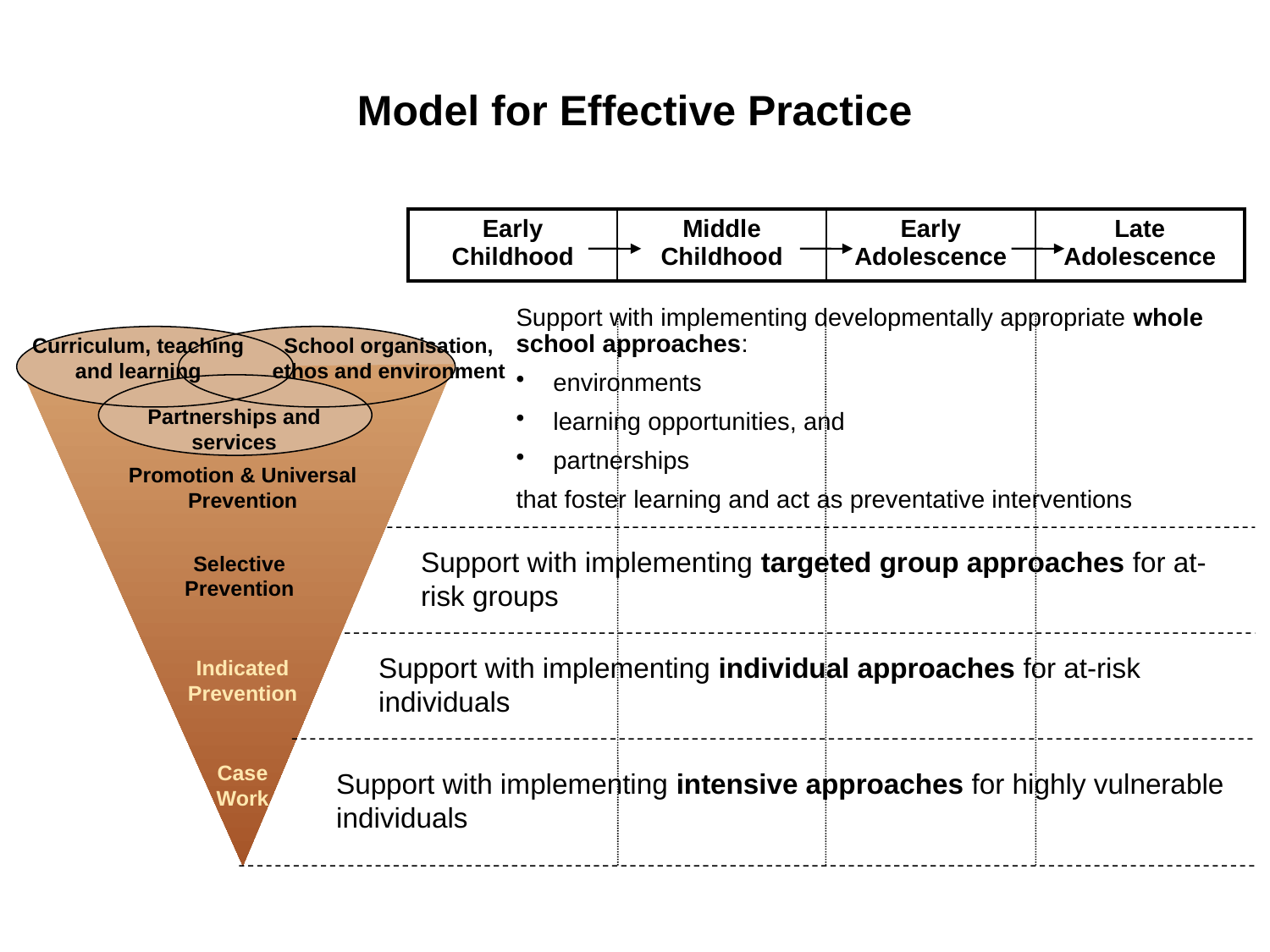

Model for Effective Practice
| Early Childhood | Middle Childhood | Early Adolescence | Late Adolescence |
| --- | --- | --- | --- |

Support with implementing developmentally appropriate whole school approaches:
 environments
 learning opportunities, and
 partnerships
that foster learning and act as preventative interventions

Curriculum, teaching and learning

School organisation, ethos and environment

Partnerships and services
Promotion & Universal Prevention
Selective Prevention
Indicated Prevention
Case Work

Support with implementing targeted group approaches for at-risk groups

Support with implementing individual approaches for at-risk individuals

Support with implementing intensive approaches for highly vulnerable individuals